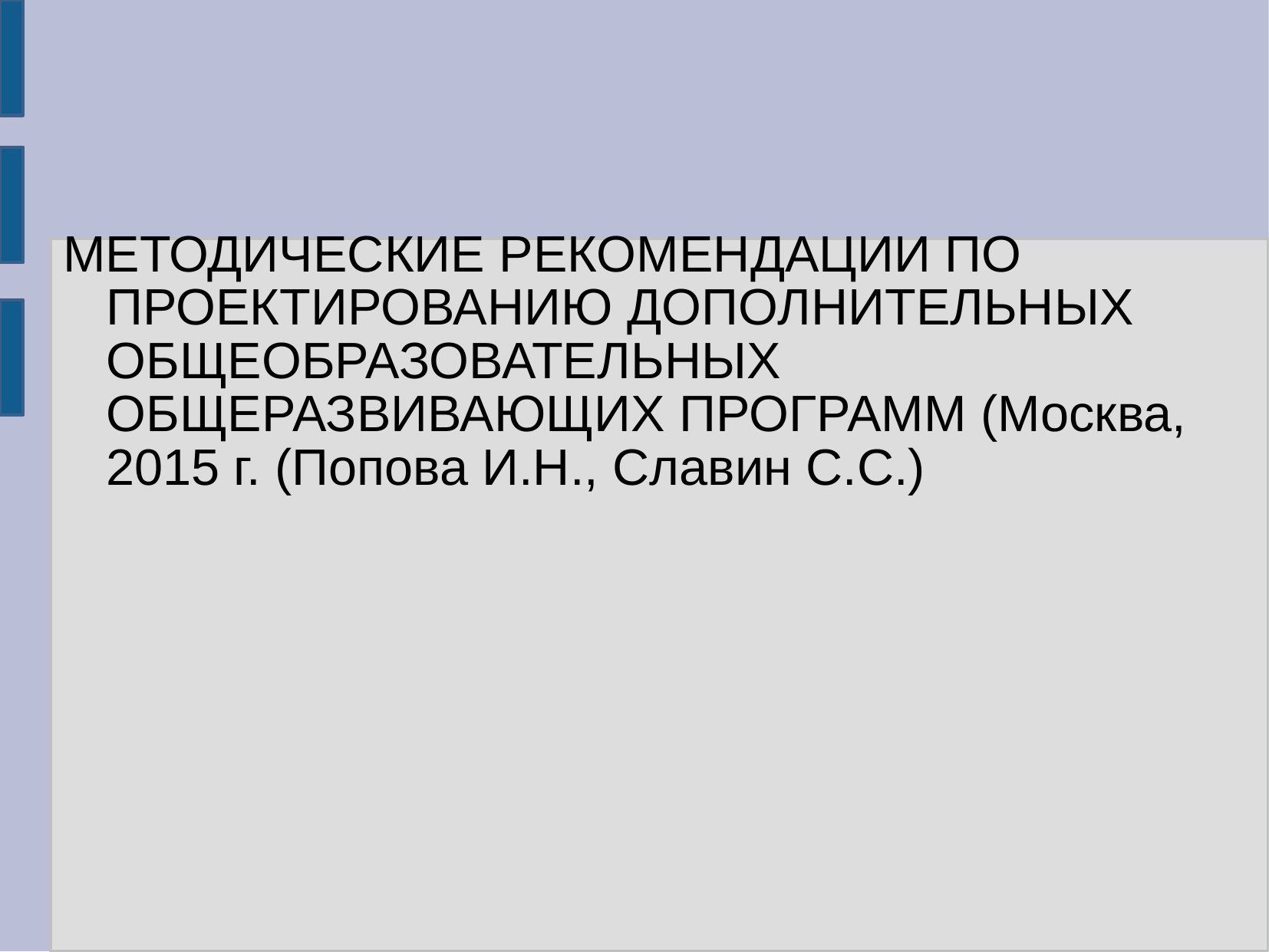

#
МЕТОДИЧЕСКИЕ РЕКОМЕНДАЦИИ ПО ПРОЕКТИРОВАНИЮ ДОПОЛНИТЕЛЬНЫХ ОБЩЕОБРАЗОВАТЕЛЬНЫХ ОБЩЕРАЗВИВАЮЩИХ ПРОГРАММ (Москва, 2015 г. (Попова И.Н., Славин С.С.)